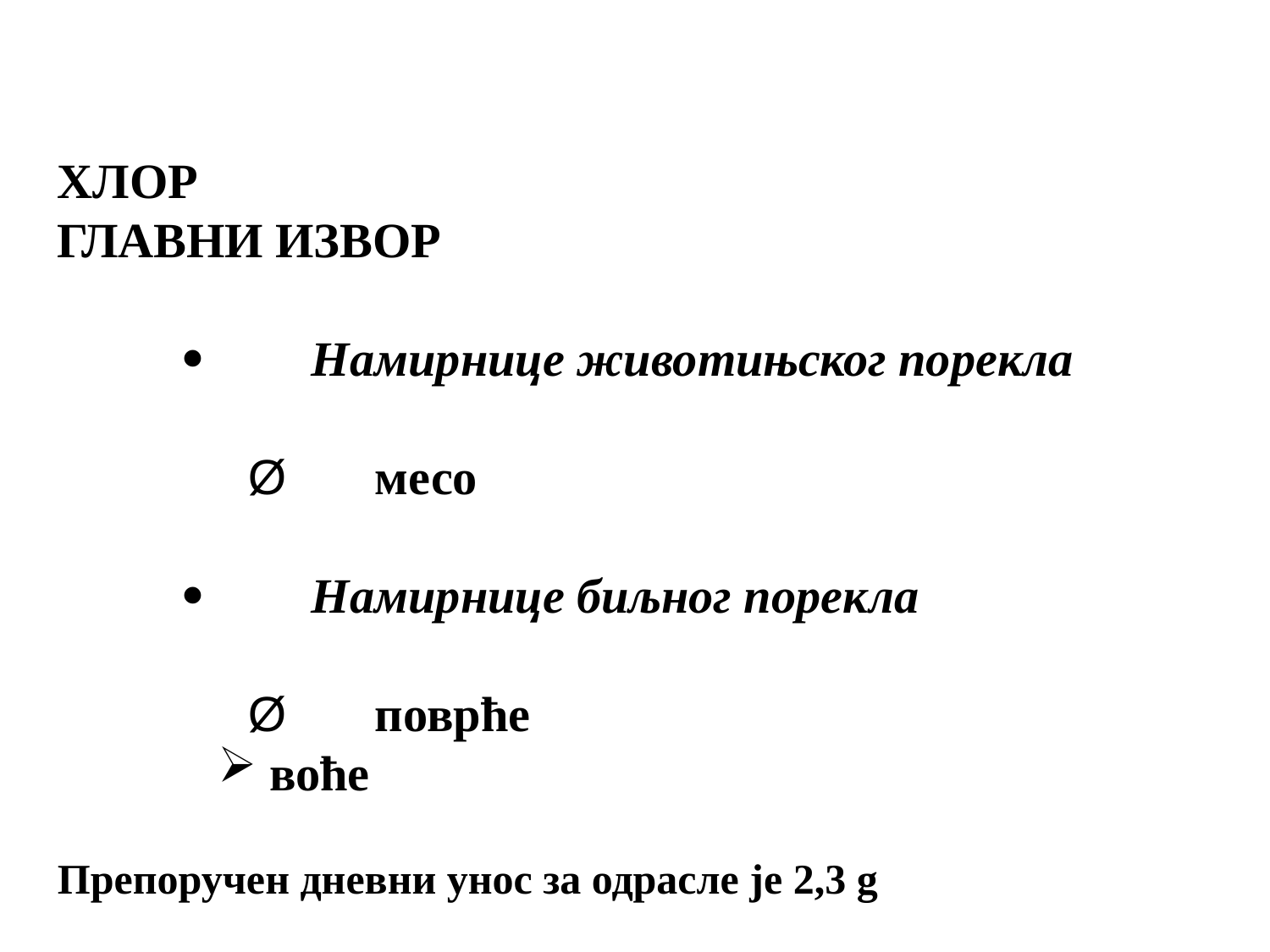

ХЛОР
ГЛАВНИ ИЗВОР

•	Намирнице животињског порекла

Ø	месо

•	Намирнице биљног порекла

Ø	поврће
 воће

Препоручен дневни унос за одрасле је 2,3 g